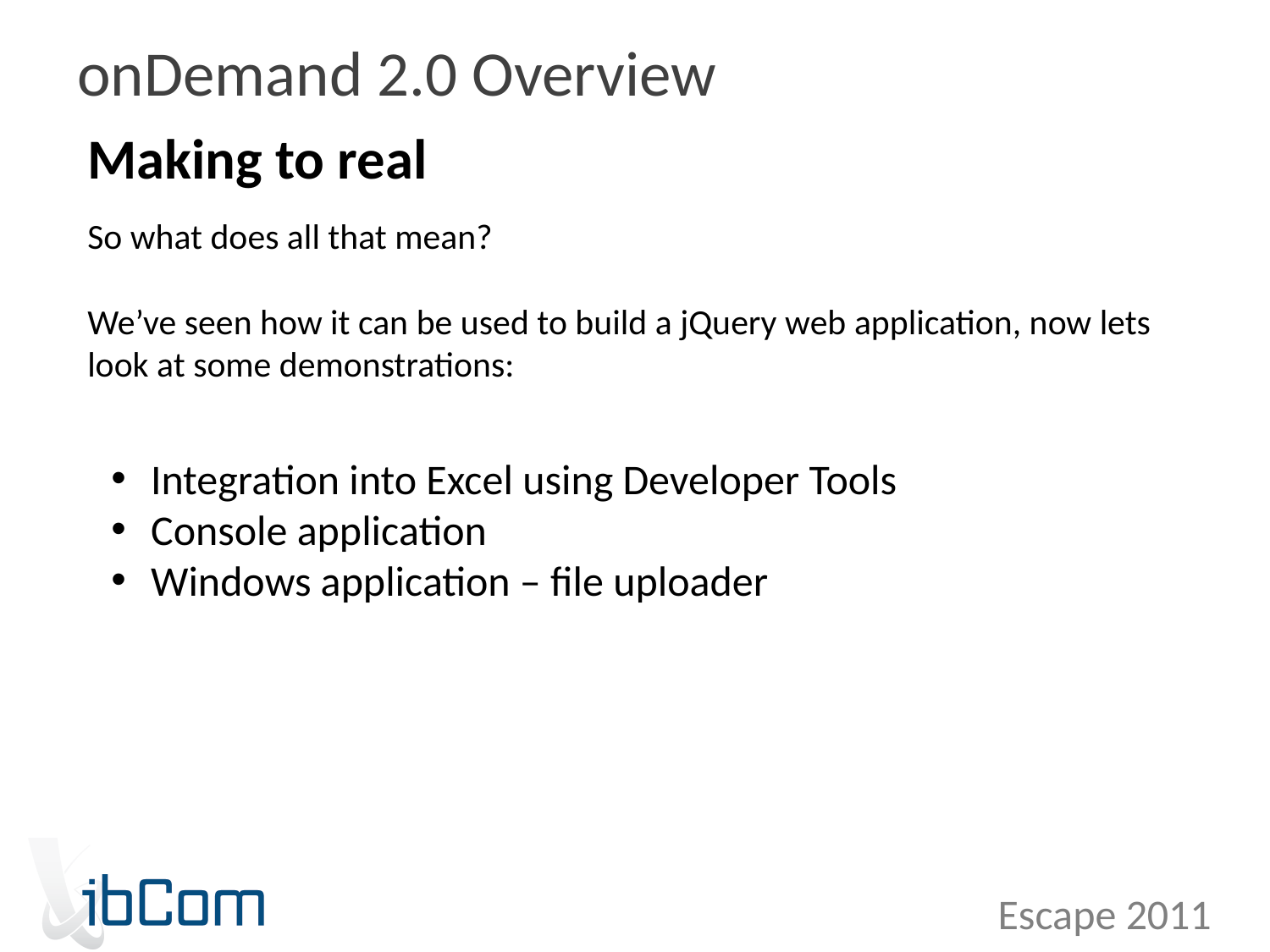

Making to real
# So what does all that mean? We’ve seen how it can be used to build a jQuery web application, now lets look at some demonstrations:
Integration into Excel using Developer Tools
Console application
Windows application – file uploader